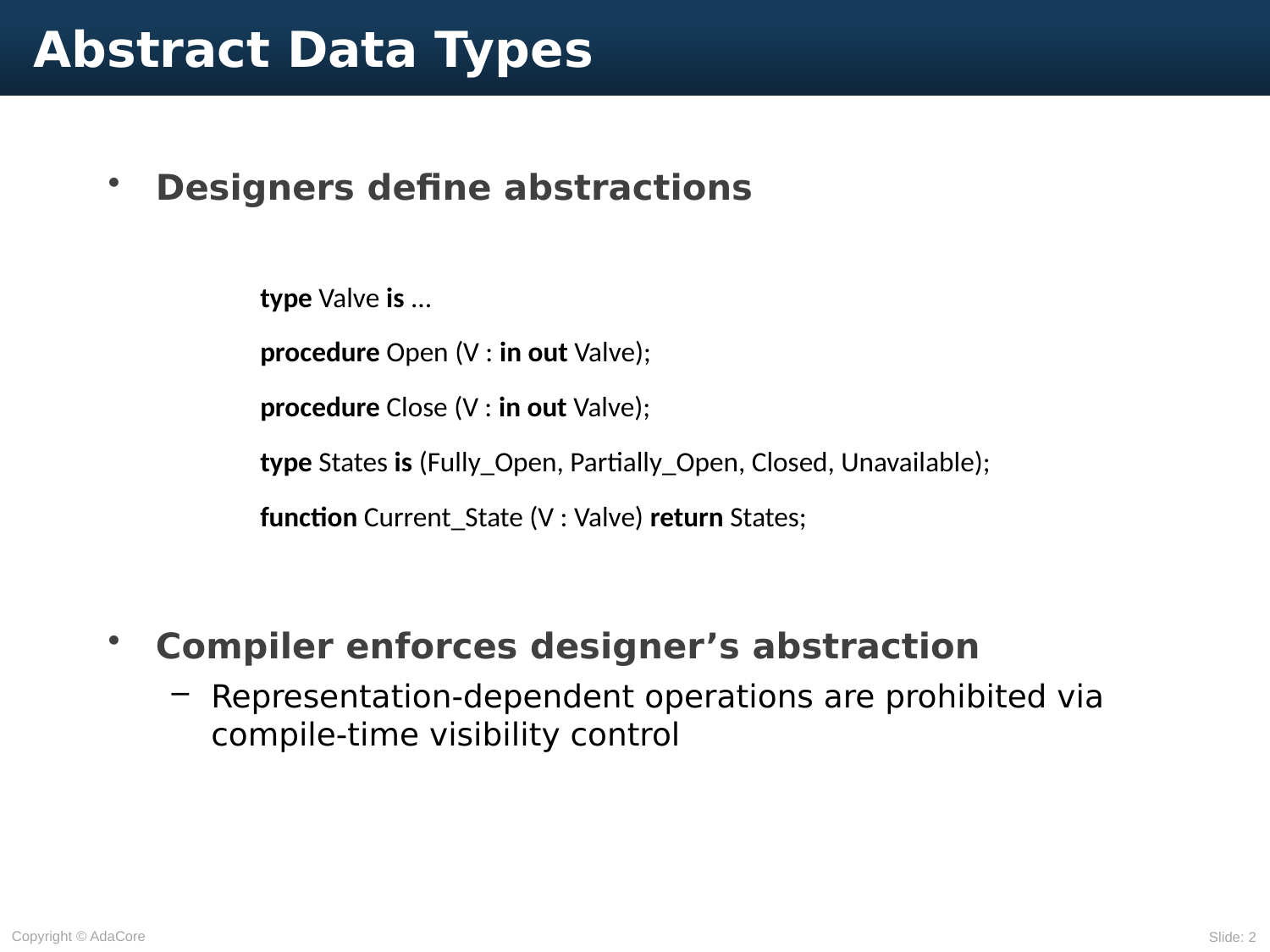

# Abstract Data Types
Designers define abstractions

Compiler enforces designer’s abstraction
Representation-dependent operations are prohibited via compile-time visibility control
type Valve is ...
procedure Open (V : in out Valve);
procedure Close (V : in out Valve);
type States is (Fully_Open, Partially_Open, Closed, Unavailable);
function Current_State (V : Valve) return States;